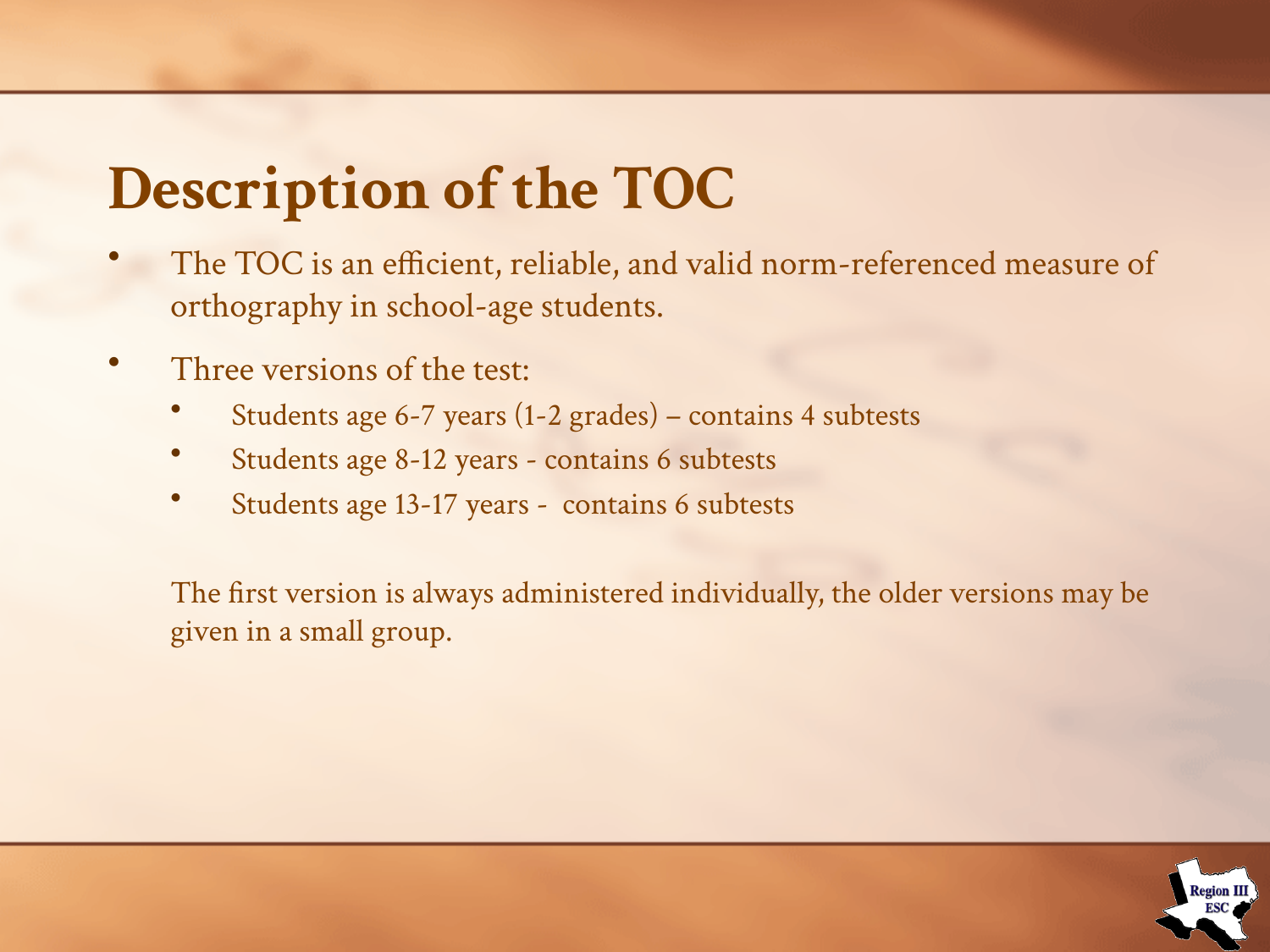

# Description of the TOC
The TOC is an efficient, reliable, and valid norm-referenced measure of orthography in school-age students.
Three versions of the test:
Students age 6-7 years (1-2 grades) – contains 4 subtests
Students age 8-12 years - contains 6 subtests
Students age 13-17 years -  contains 6 subtests

The first version is always administered individually, the older versions may be given in a small group.